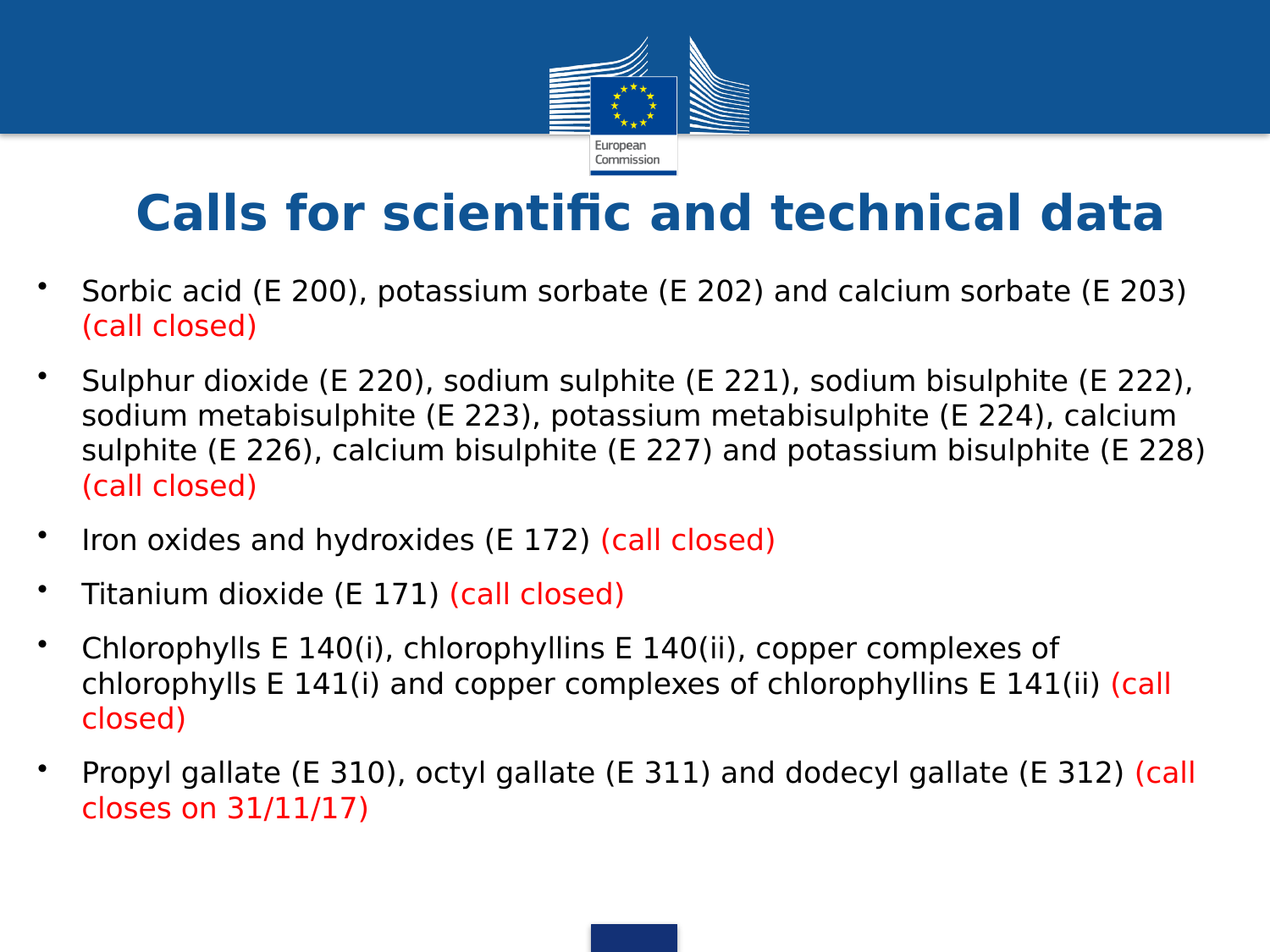

# Calls for scientific and technical data
Sorbic acid (E 200), potassium sorbate (E 202) and calcium sorbate (E 203) (call closed)
Sulphur dioxide (E 220), sodium sulphite (E 221), sodium bisulphite (E 222), sodium metabisulphite (E 223), potassium metabisulphite (E 224), calcium sulphite (E 226), calcium bisulphite (E 227) and potassium bisulphite (E 228) (call closed)
Iron oxides and hydroxides (E 172) (call closed)
Titanium dioxide (E 171) (call closed)
Chlorophylls E 140(i), chlorophyllins E 140(ii), copper complexes of chlorophylls E 141(i) and copper complexes of chlorophyllins E 141(ii) (call closed)
Propyl gallate (E 310), octyl gallate (E 311) and dodecyl gallate (E 312) (call closes on 31/11/17)